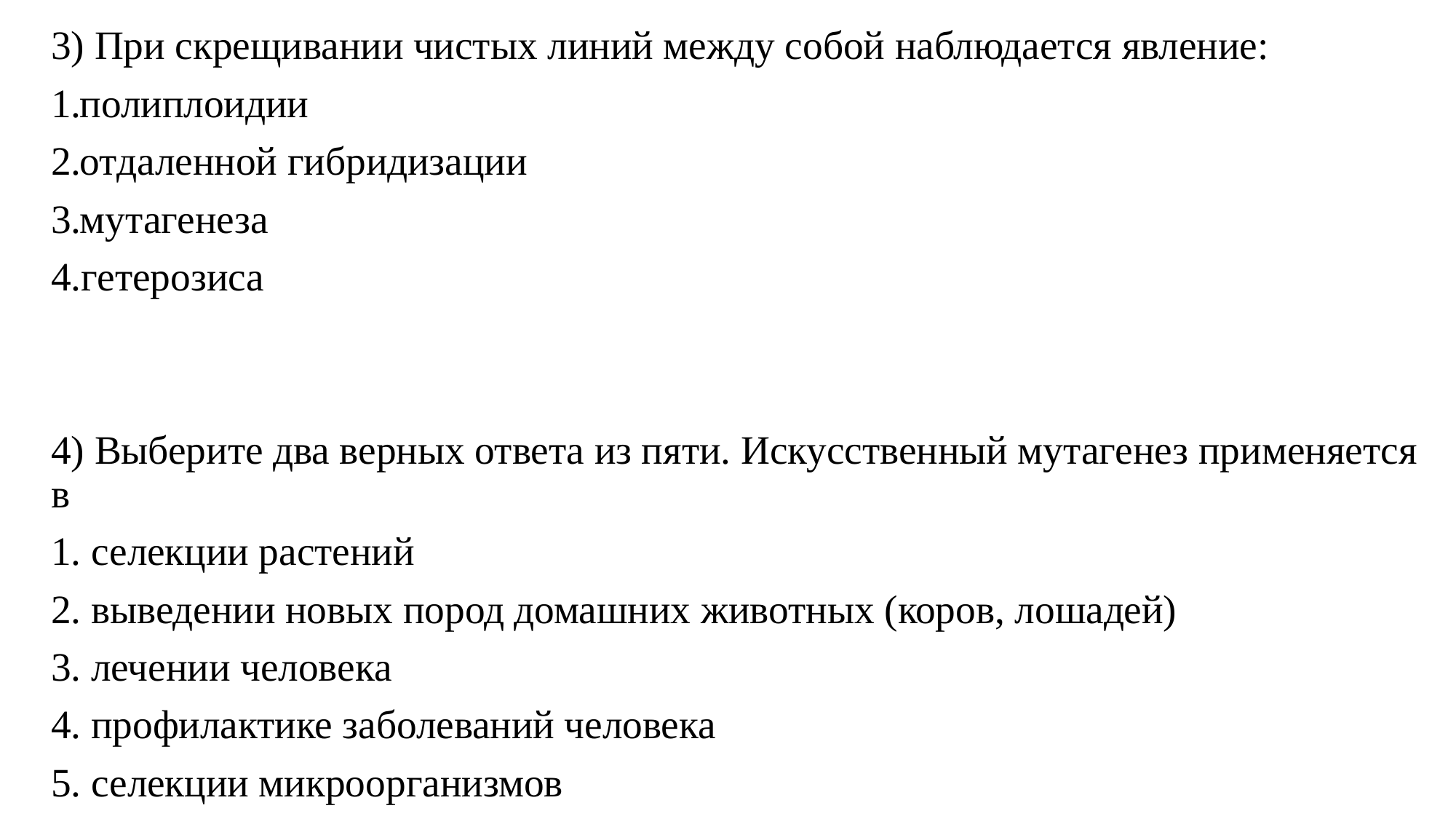

3) При скрещивании чистых линий между собой наблюдается явление:
полиплоидии
отдаленной гибридизации
мутагенеза
4.гетерозиса

4) Выберите два верных ответа из пяти. Искусственный мутагенез применяется в
1. селекции растений
2. выведении новых пород домашних животных (коров, лошадей)
3. лечении человека
4. профилактике заболеваний человека
5. селекции микроорганизмов